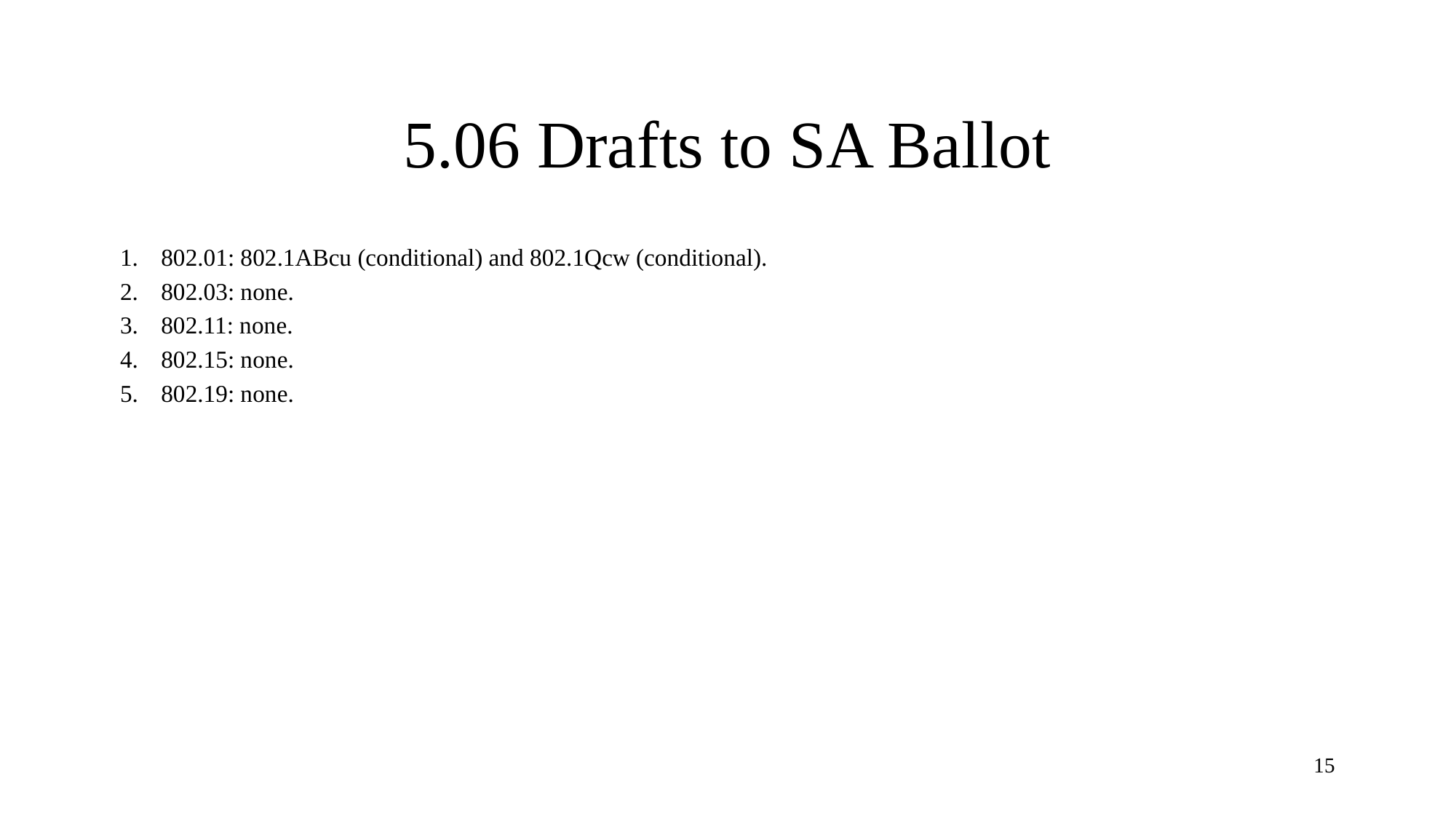

# 5.06 Drafts to SA Ballot
802.01: 802.1ABcu (conditional) and 802.1Qcw (conditional).
802.03: none.
802.11: none.
802.15: none.
802.19: none.

15